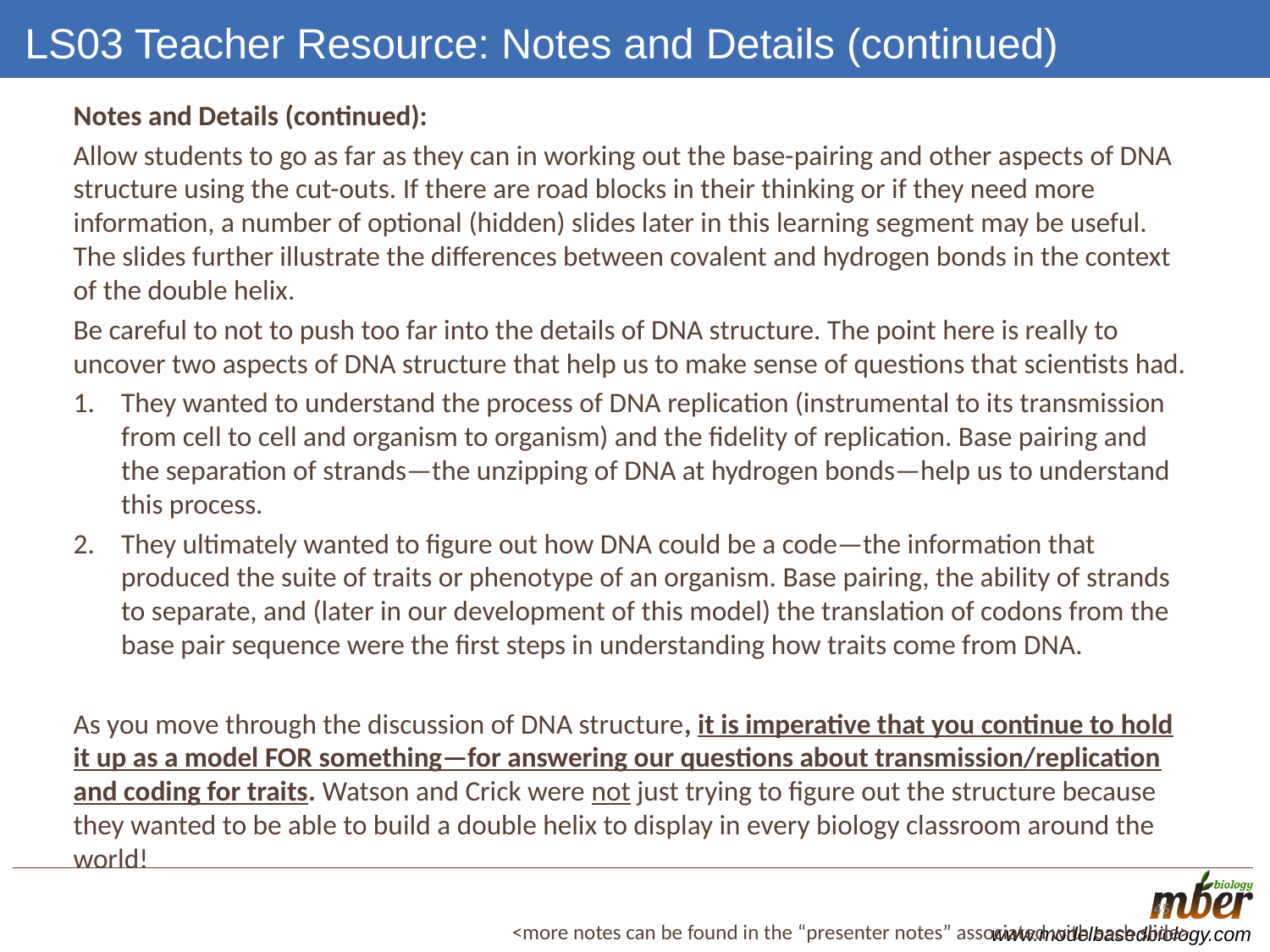

# LS03 Teacher Resource: Notes and Details (continued)
Notes and Details (continued):
Allow students to go as far as they can in working out the base-pairing and other aspects of DNA structure using the cut-outs. If there are road blocks in their thinking or if they need more information, a number of optional (hidden) slides later in this learning segment may be useful. The slides further illustrate the differences between covalent and hydrogen bonds in the context of the double helix.
Be careful to not to push too far into the details of DNA structure. The point here is really to uncover two aspects of DNA structure that help us to make sense of questions that scientists had.
They wanted to understand the process of DNA replication (instrumental to its transmission from cell to cell and organism to organism) and the fidelity of replication. Base pairing and the separation of strands—the unzipping of DNA at hydrogen bonds—help us to understand this process.
They ultimately wanted to figure out how DNA could be a code—the information that produced the suite of traits or phenotype of an organism. Base pairing, the ability of strands to separate, and (later in our development of this model) the translation of codons from the base pair sequence were the first steps in understanding how traits come from DNA.

As you move through the discussion of DNA structure, it is imperative that you continue to hold it up as a model FOR something—for answering our questions about transmission/replication and coding for traits. Watson and Crick were not just trying to figure out the structure because they wanted to be able to build a double helix to display in every biology classroom around the world!

<more notes can be found in the “presenter notes” associated with each slide>
45